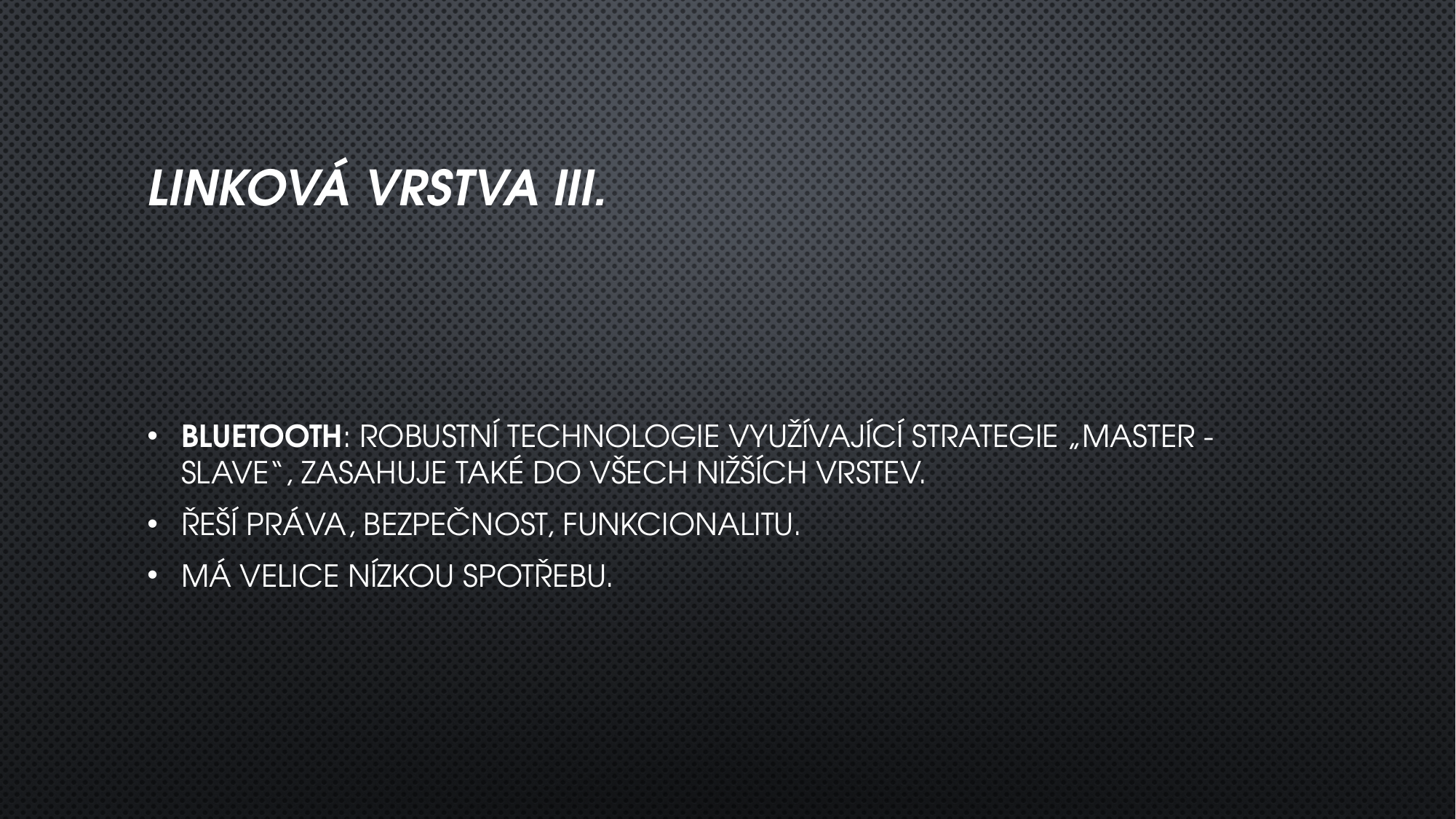

# Linková vrstva III.
Bluetooth: robustní technologie využívající strategie „Master - Slave“, zasahuje také do všech nižších vrstev.
Řeší práva, bezpečnost, funkcionalitu.
Má velice nízkou spotřebu.